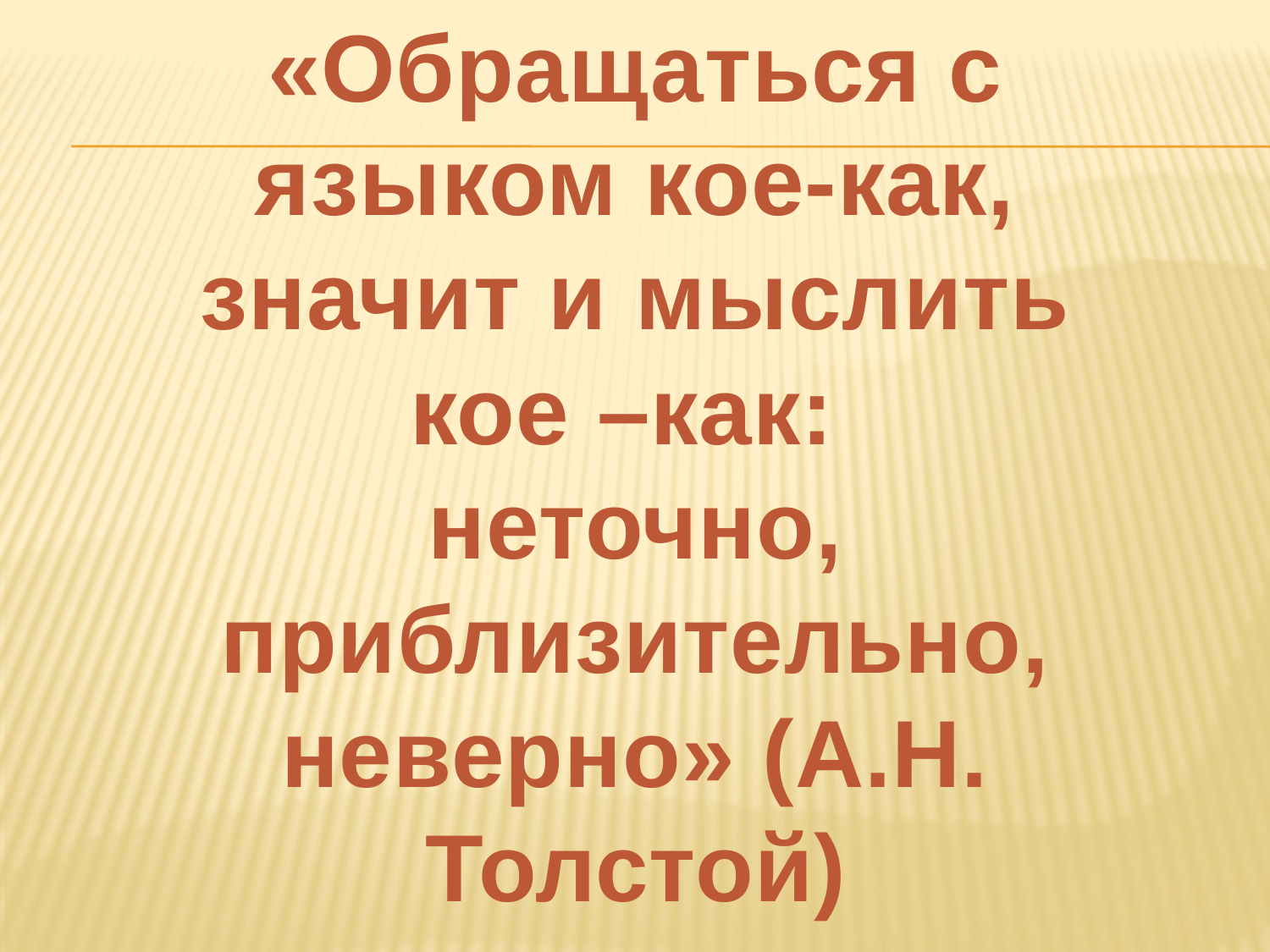

«Обращаться с языком кое-как, значит и мыслить кое –как:
неточно, приблизительно, неверно» (А.Н. Толстой)